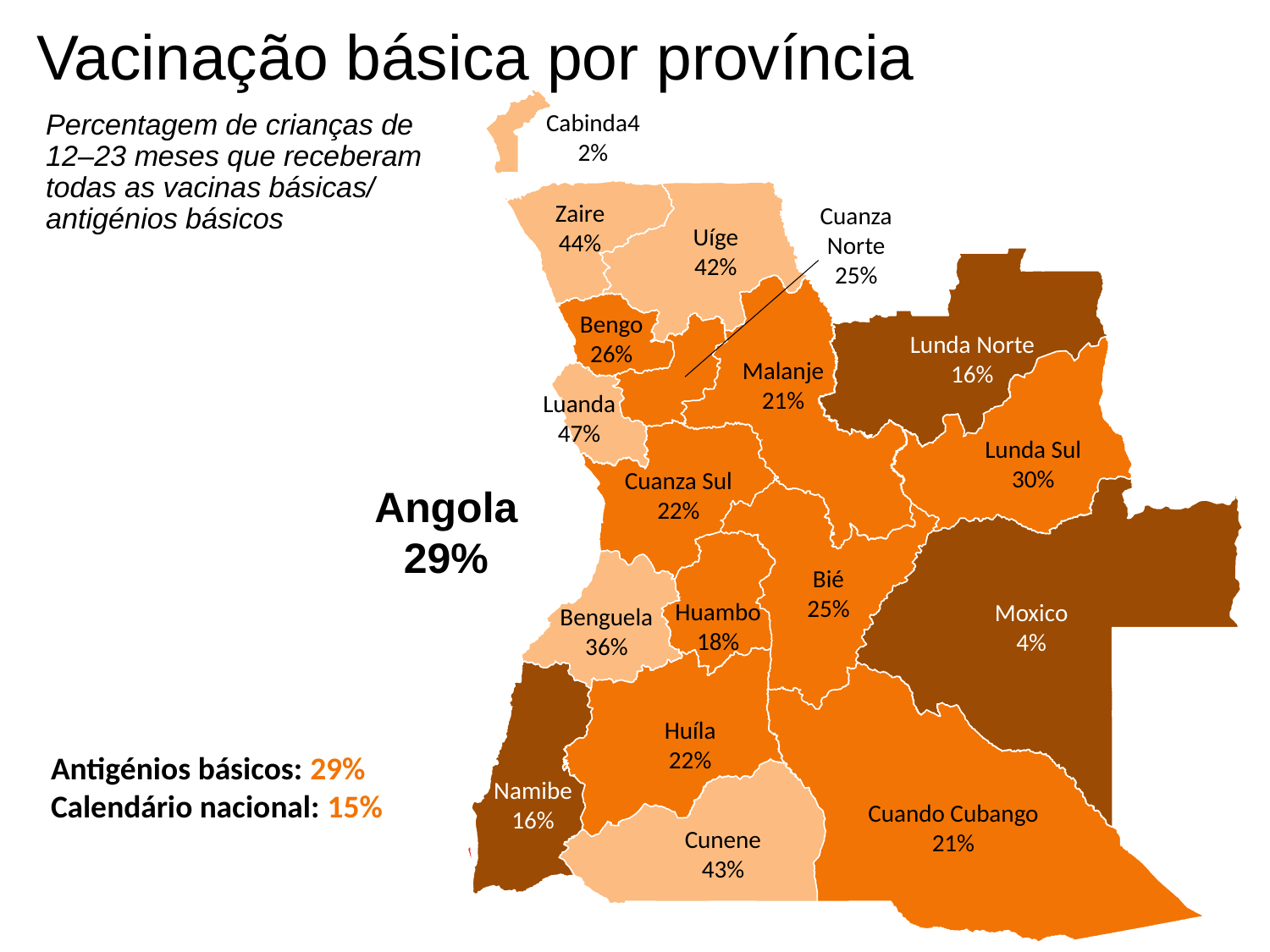

Vacinação básica por província

Cabinda42%
Percentagem de crianças de 12–23 meses que receberam todas as vacinas básicas/ antigénios básicos

Zaire
44%

Cuanza Norte
25%

Uíge
42%

Bengo
26%

Lunda Norte
16%

Malanje
21%

Luanda
47%

Lunda Sul
30%

Angola
29%
Cuanza Sul
22%

Bié
25%

Huambo
18%
Moxico
4%
Benguela
36%

Huíla
22%

Antigénios básicos: 29%
Calendário nacional: 15%

Namibe
16%
Cuando Cubango
21%
Cunene
43%